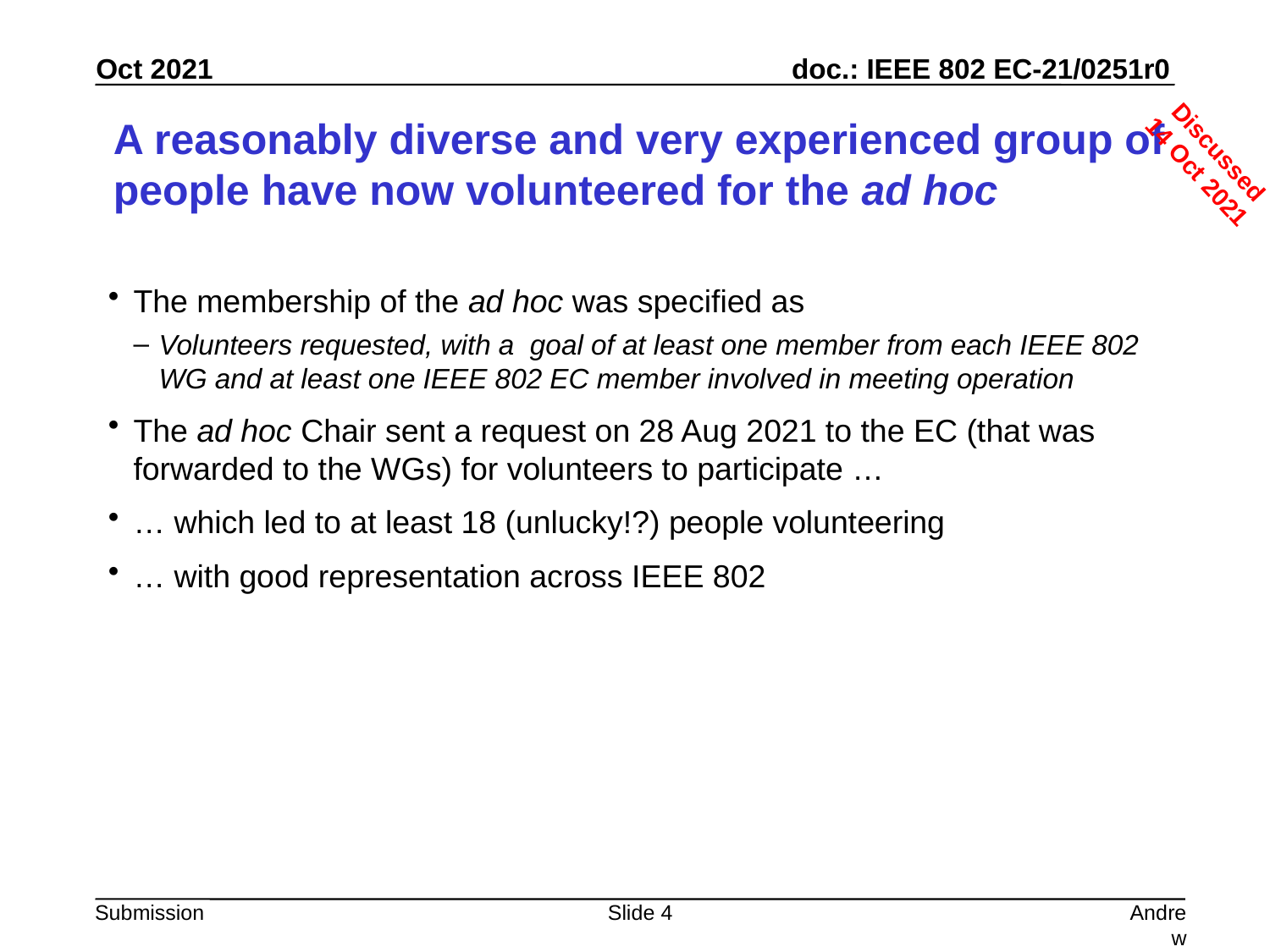

# A reasonably diverse and very experienced group of people have now volunteered for the ad hoc
Discussed
14 Oct 2021
The membership of the ad hoc was specified as
Volunteers requested, with a  goal of at least one member from each IEEE 802 WG and at least one IEEE 802 EC member involved in meeting operation
The ad hoc Chair sent a request on 28 Aug 2021 to the EC (that was forwarded to the WGs) for volunteers to participate …
… which led to at least 18 (unlucky!?) people volunteering
… with good representation across IEEE 802
Slide 4
Andrew Myles, Cisco